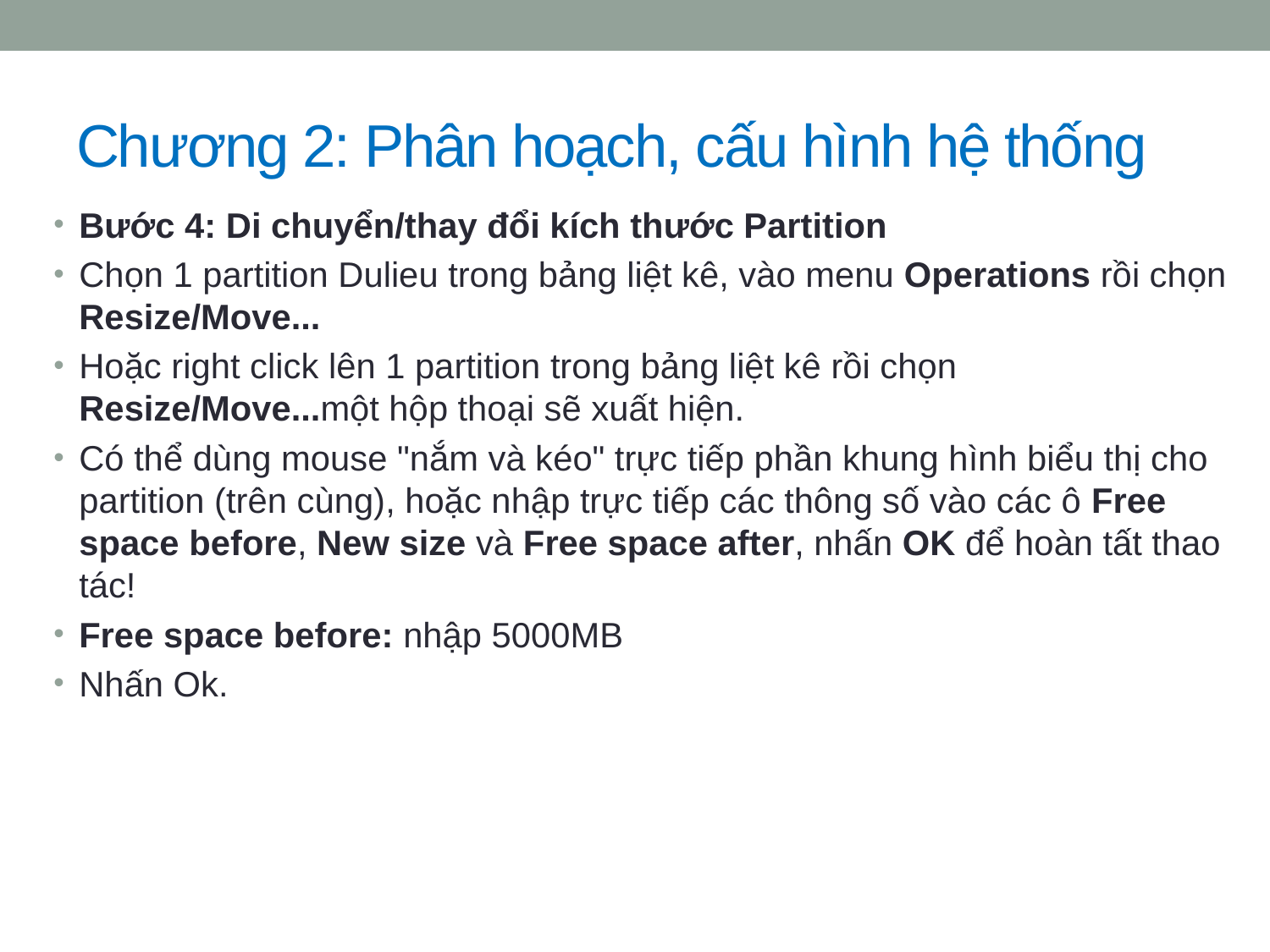

# Chương 2: Phân hoạch, cấu hình hệ thống
Bước 4: Di chuyển/thay đổi kích thước Partition
Chọn 1 partition Dulieu trong bảng liệt kê, vào menu Operations rồi chọn Resize/Move...
Hoặc right click lên 1 partition trong bảng liệt kê rồi chọn Resize/Move...một hộp thoại sẽ xuất hiện.
Có thể dùng mouse "nắm và kéo" trực tiếp phần khung hình biểu thị cho partition (trên cùng), hoặc nhập trực tiếp các thông số vào các ô Free space before, New size và Free space after, nhấn OK để hoàn tất thao tác!
Free space before: nhập 5000MB
Nhấn Ok.